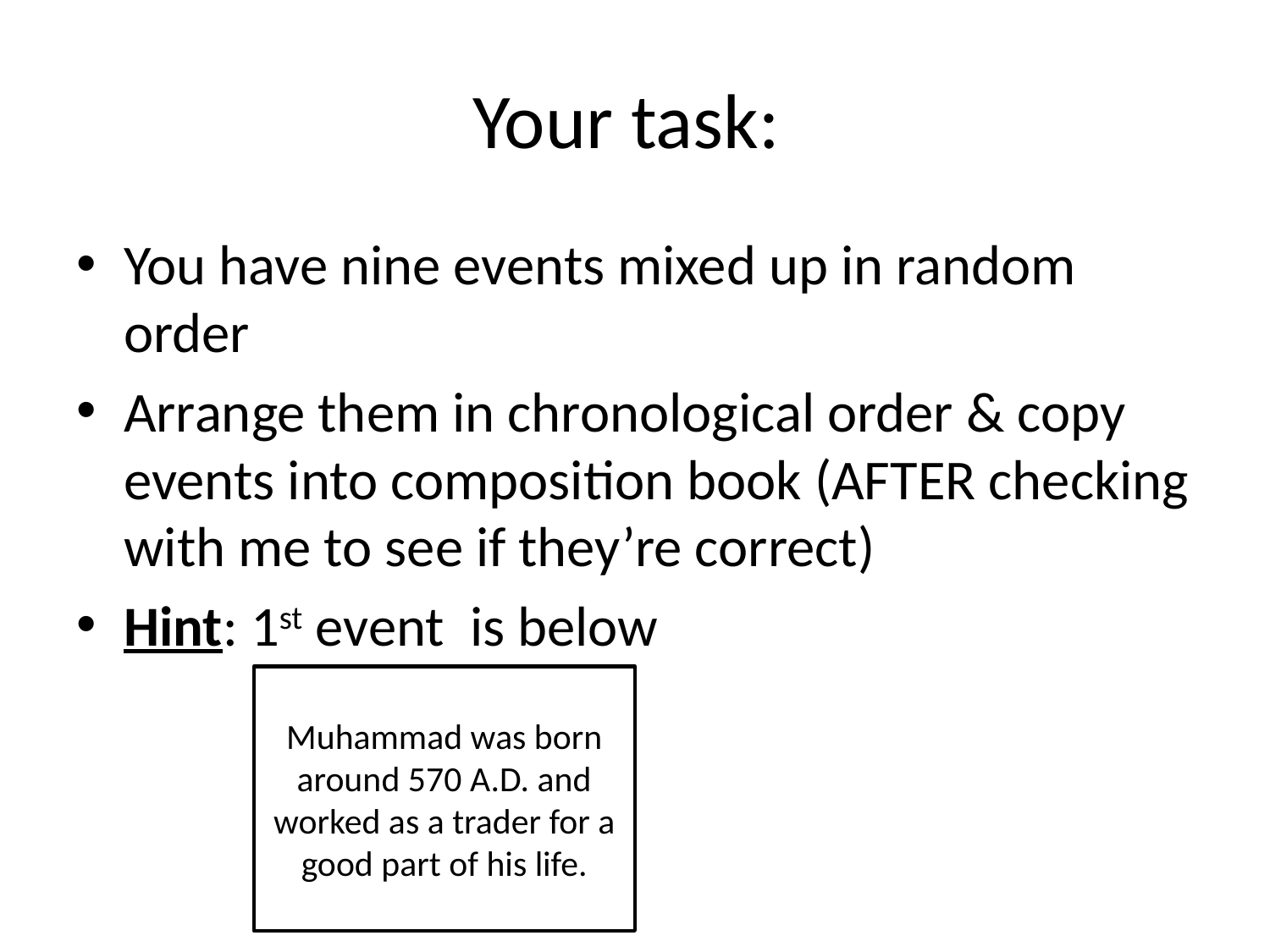

# Your task:
You have nine events mixed up in random order
Arrange them in chronological order & copy events into composition book (AFTER checking with me to see if they’re correct)
Hint: 1st event  is below
Muhammad was born around 570 A.D. and worked as a trader for a good part of his life.